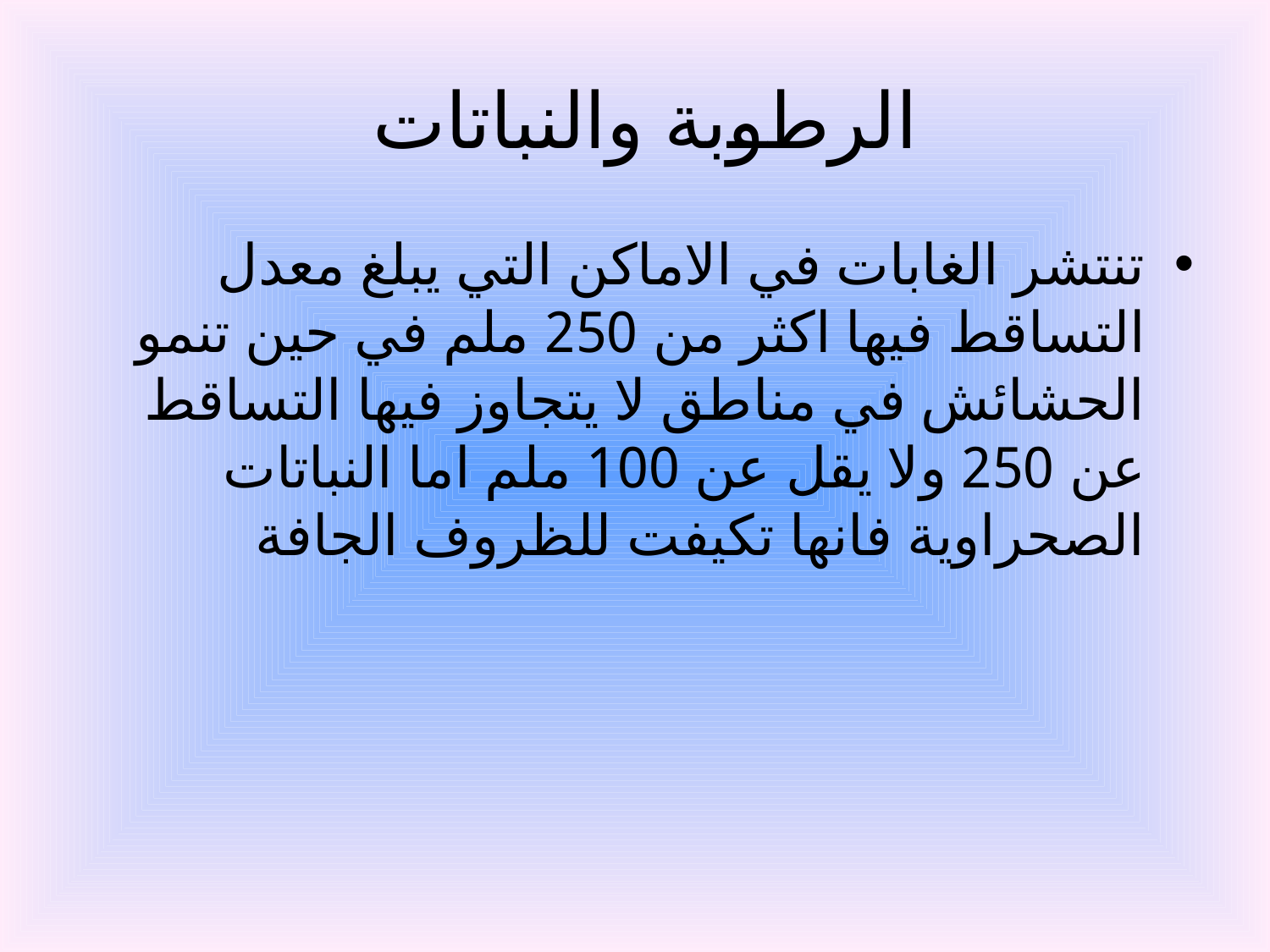

# الرطوبة والنباتات
تنتشر الغابات في الاماكن التي يبلغ معدل التساقط فيها اكثر من 250 ملم في حين تنمو الحشائش في مناطق لا يتجاوز فيها التساقط عن 250 ولا يقل عن 100 ملم اما النباتات الصحراوية فانها تكيفت للظروف الجافة